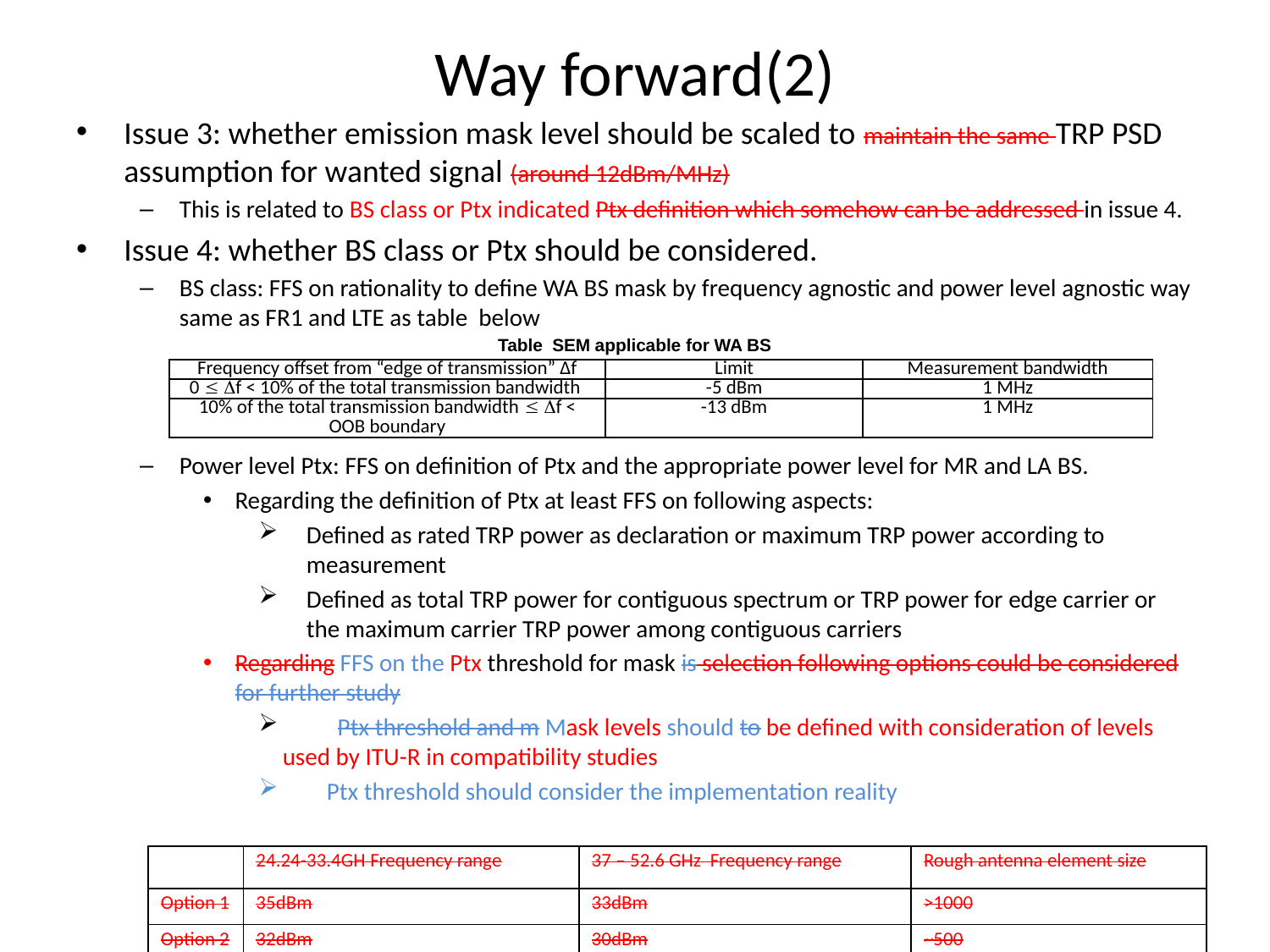

# Way forward(2)
Issue 3: whether emission mask level should be scaled to maintain the same TRP PSD assumption for wanted signal (around 12dBm/MHz)
This is related to BS class or Ptx indicated Ptx definition which somehow can be addressed in issue 4.
Issue 4: whether BS class or Ptx should be considered.
BS class: FFS on rationality to define WA BS mask by frequency agnostic and power level agnostic way same as FR1 and LTE as table  below

Power level Ptx: FFS on definition of Ptx and the appropriate power level for MR and LA BS.
Regarding the definition of Ptx at least FFS on following aspects:
Defined as rated TRP power as declaration or maximum TRP power according to measurement
Defined as total TRP power for contiguous spectrum or TRP power for edge carrier or the maximum carrier TRP power among contiguous carriers
Regarding FFS on the Ptx threshold for mask is selection following options could be considered for further study
          Ptx threshold and m Mask levels should to be defined with consideration of levels used by ITU-R in compatibility studies
        Ptx threshold should consider the implementation reality

Table  SEM applicable for WA BS
| Frequency offset from “edge of transmission” Δf | Limit | Measurement bandwidth |
| --- | --- | --- |
| 0 ≤ Δf < 10% of the total transmission bandwidth | -5 dBm | 1 MHz |
| 10% of the total transmission bandwidth ≤ Δf < OOB boundary | -13 dBm | 1 MHz |
|  | 24.24-33.4GH Frequency range | 37 – 52.6 GHz Frequency range | Rough antenna element size |
| --- | --- | --- | --- |
| Option 1 | 35dBm | 33dBm | >1000 |
| Option 2 | 32dBm | 30dBm | ~500 |
| Option 3 | 29dBm | 27dBm | ~256 |
| Option 4 | 26dBm | 24dBm | ~128 |